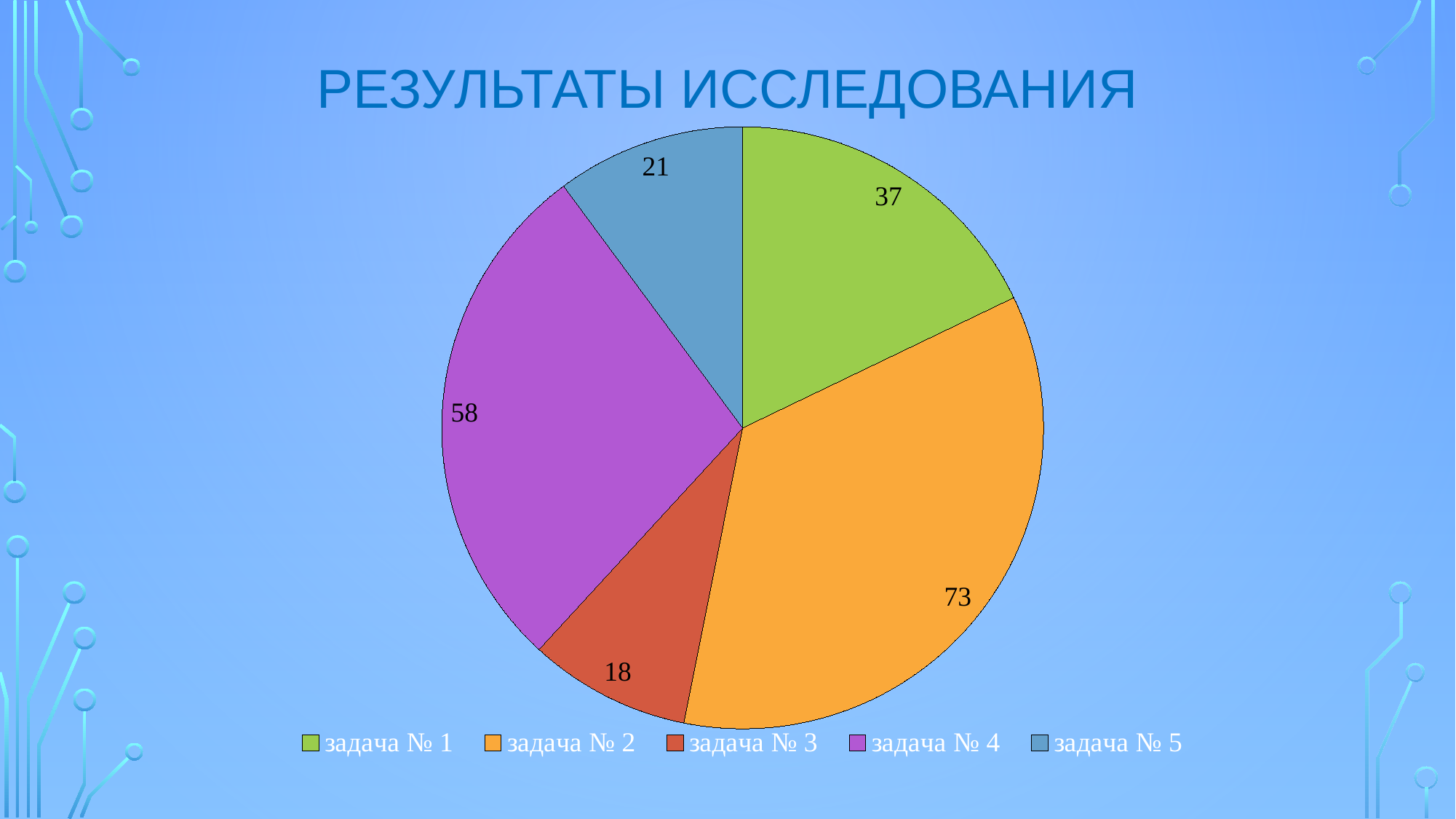

# Результаты исследования

### Chart

| Category | Столбец1 |
|---|---|
| задача № 1 | 37.0 |
| задача № 2 | 73.0 |
| задача № 3 | 18.0 |
| задача № 4 | 58.0 |
| задача № 5 | 21.0 |